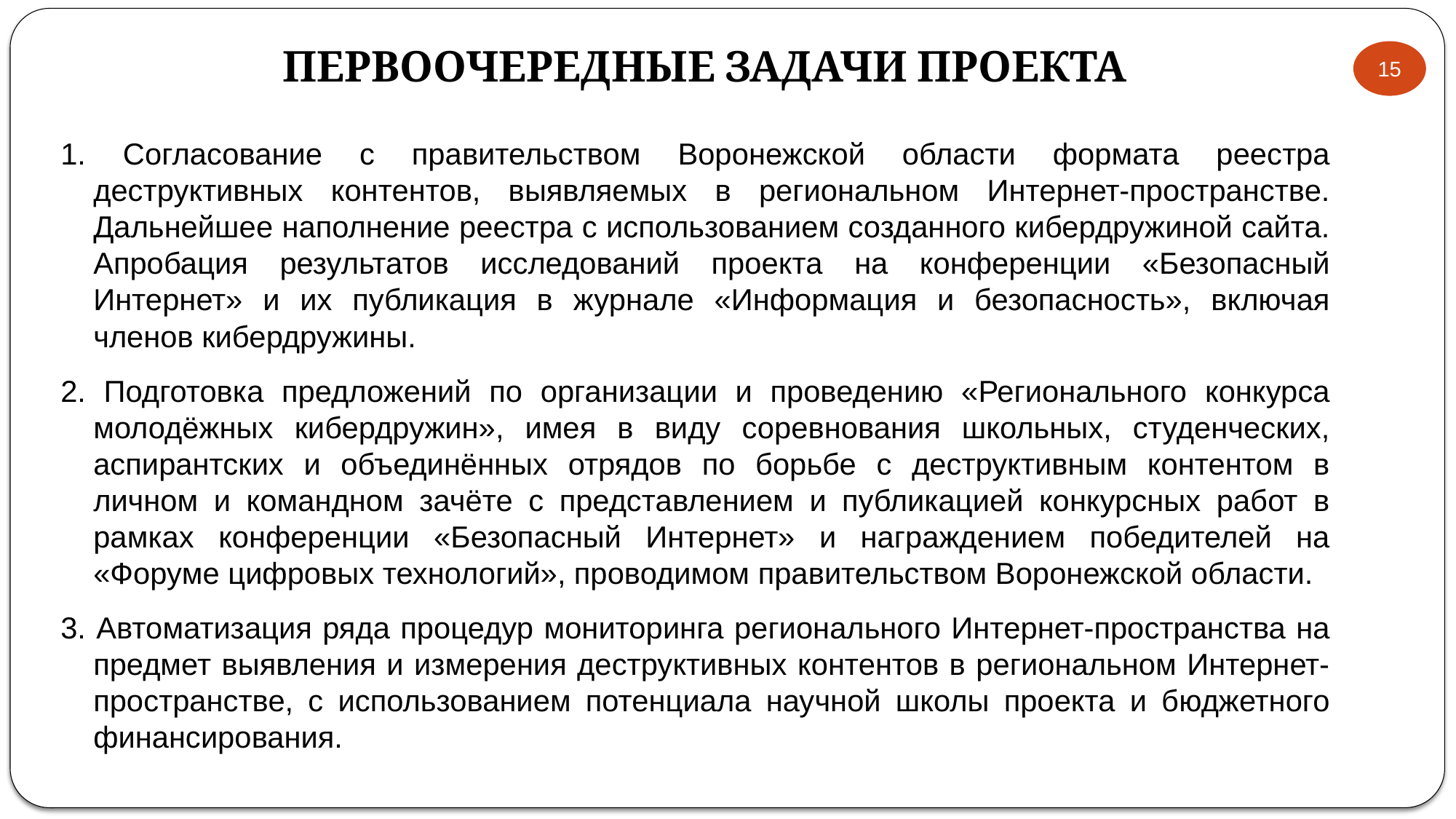

ПЕРВООЧЕРЕДНЫЕ ЗАДАЧИ ПРОЕКТА
15
1. Согласование с правительством Воронежской области формата реестра деструктивных контентов, выявляемых в региональном Интернет-пространстве. Дальнейшее наполнение реестра с использованием созданного кибердружиной сайта. Апробация результатов исследований проекта на конференции «Безопасный Интернет» и их публикация в журнале «Информация и безопасность», включая членов кибердружины.
2. Подготовка предложений по организации и проведению «Регионального конкурса молодёжных кибердружин», имея в виду соревнования школьных, студенческих, аспирантских и объединённых отрядов по борьбе с деструктивным контентом в личном и командном зачёте с представлением и публикацией конкурсных работ в рамках конференции «Безопасный Интернет» и награждением победителей на «Форуме цифровых технологий», проводимом правительством Воронежской области.
3. Автоматизация ряда процедур мониторинга регионального Интернет-пространства на предмет выявления и измерения деструктивных контентов в региональном Интернет-пространстве, с использованием потенциала научной школы проекта и бюджетного финансирования.